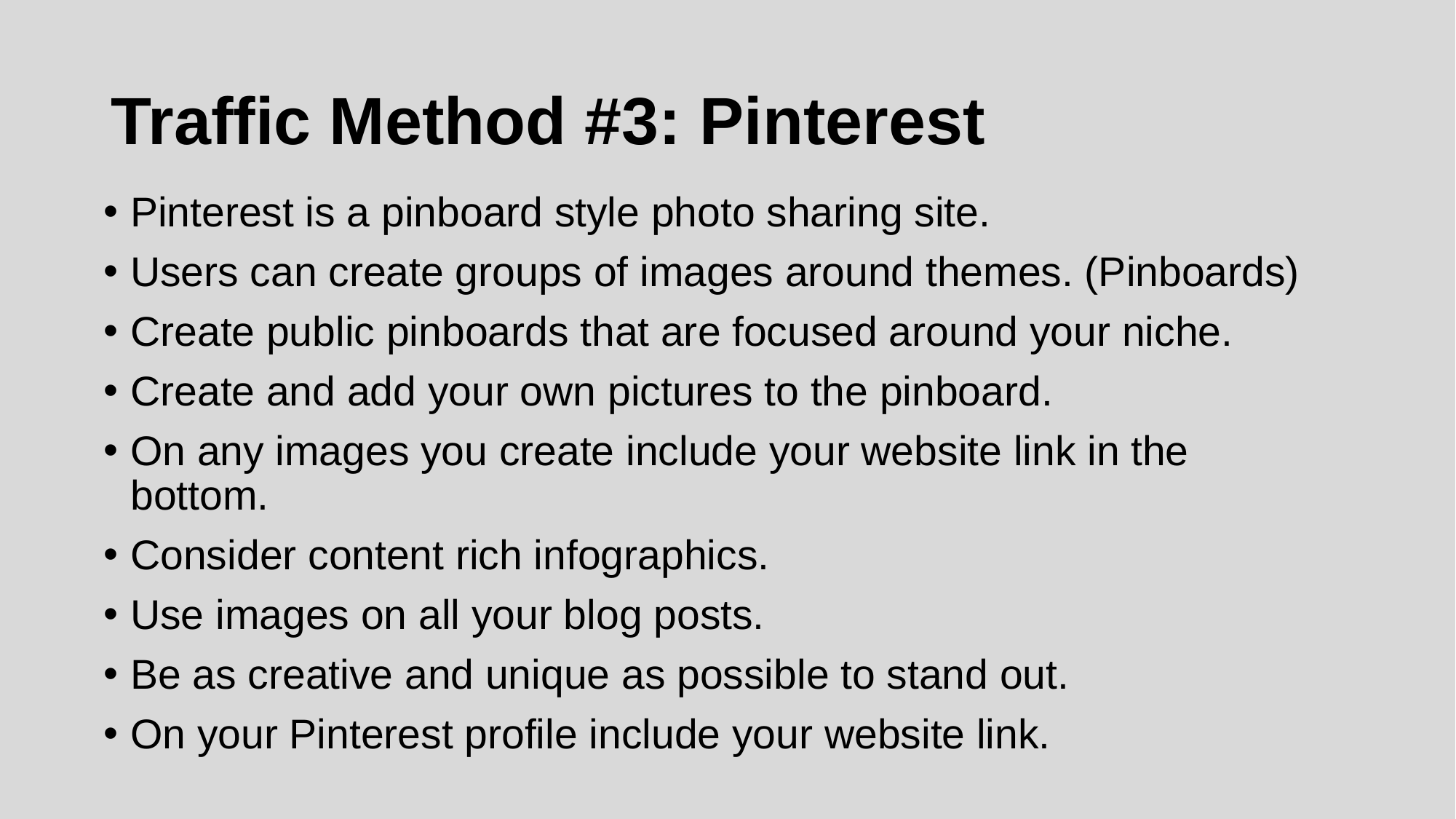

# Traffic Method #3: Pinterest
Pinterest is a pinboard style photo sharing site.
Users can create groups of images around themes. (Pinboards)
Create public pinboards that are focused around your niche.
Create and add your own pictures to the pinboard.
On any images you create include your website link in the bottom.
Consider content rich infographics.
Use images on all your blog posts.
Be as creative and unique as possible to stand out.
On your Pinterest profile include your website link.